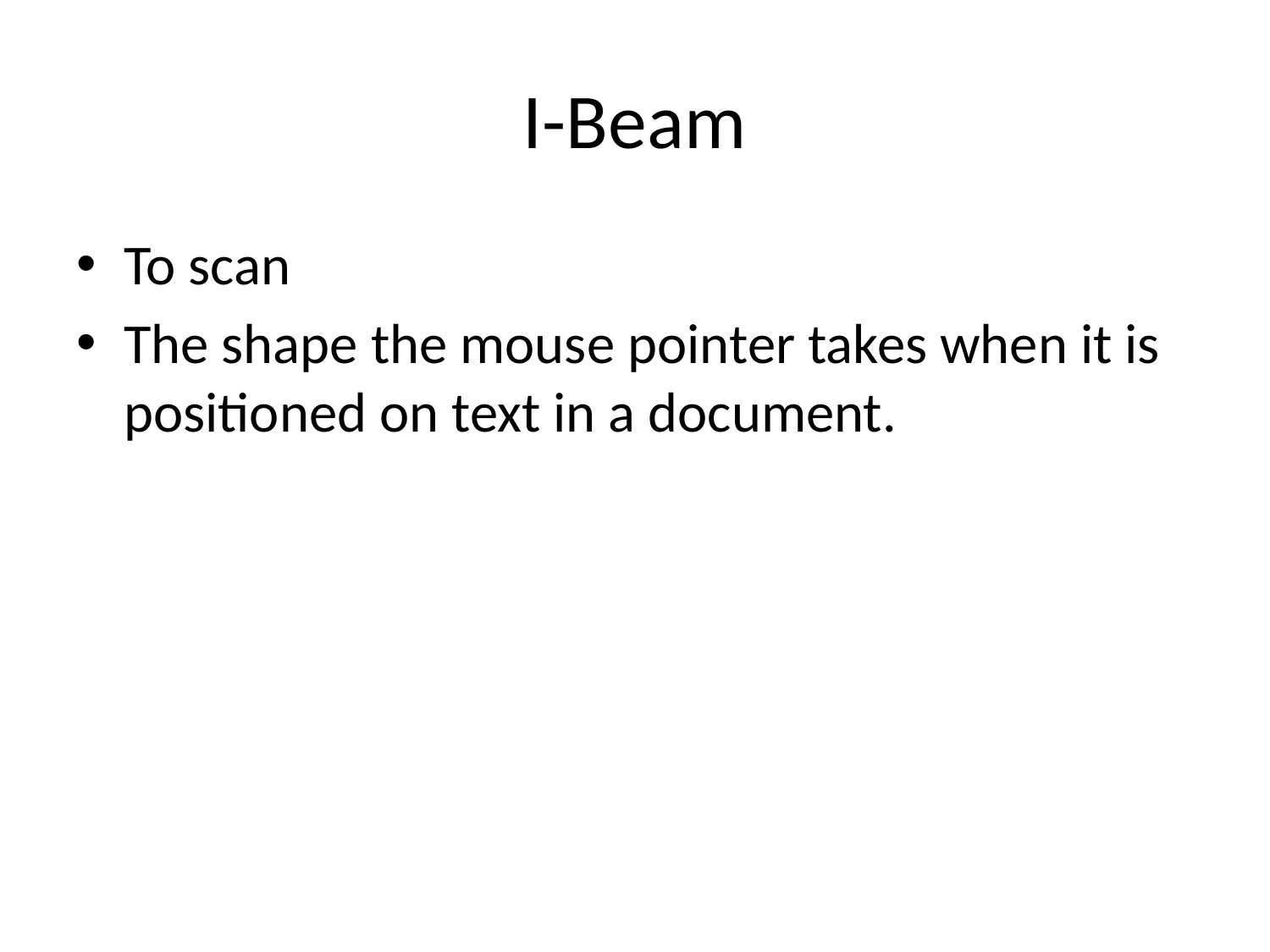

# I-Beam
To scan
The shape the mouse pointer takes when it is positioned on text in a document.